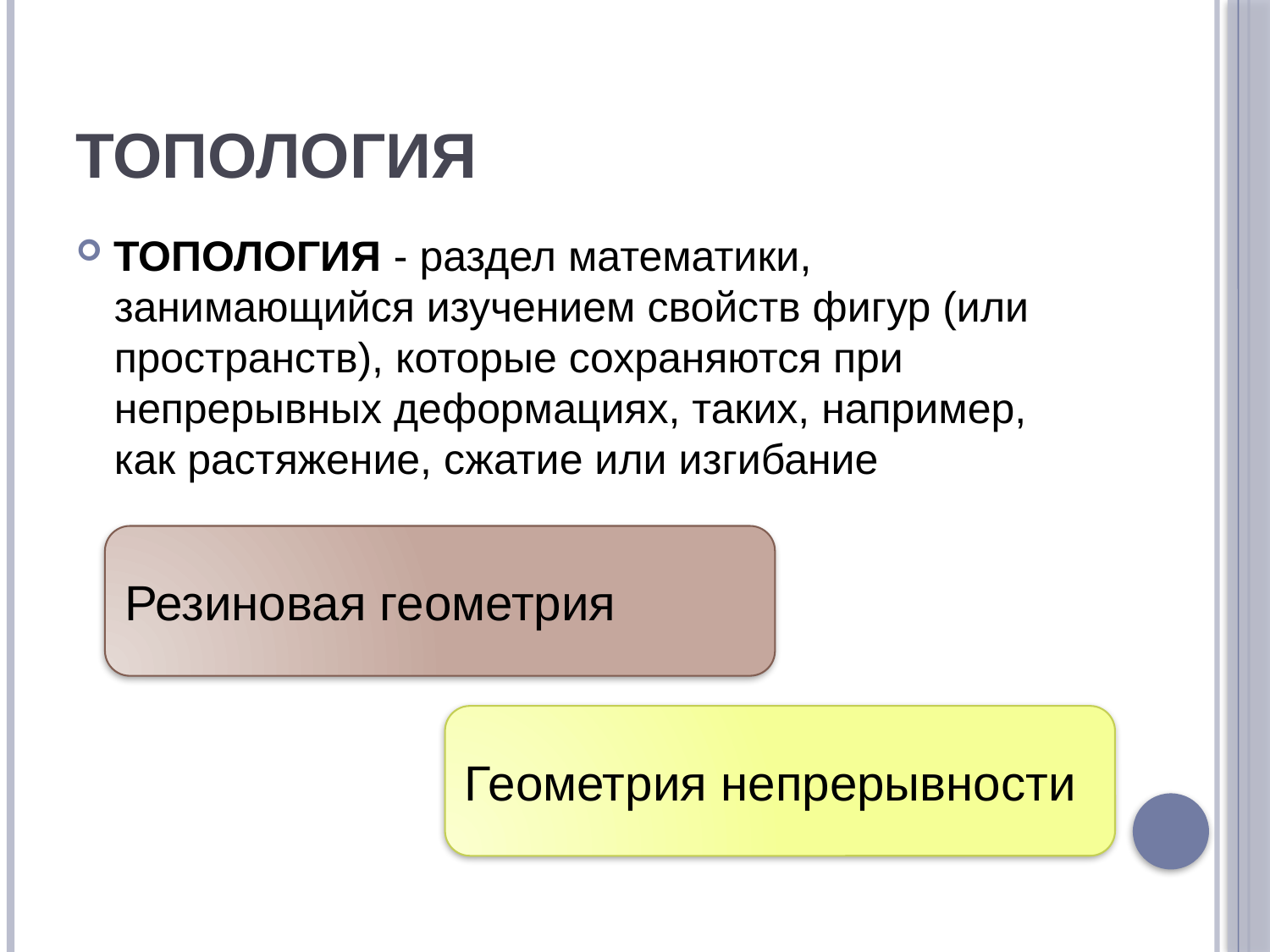

# Топология
ТОПОЛОГИЯ - раздел математики, занимающийся изучением свойств фигур (или пространств), которые сохраняются при непрерывных деформациях, таких, например, как растяжение, сжатие или изгибание
Резиновая геометрия
Геометрия непрерывности